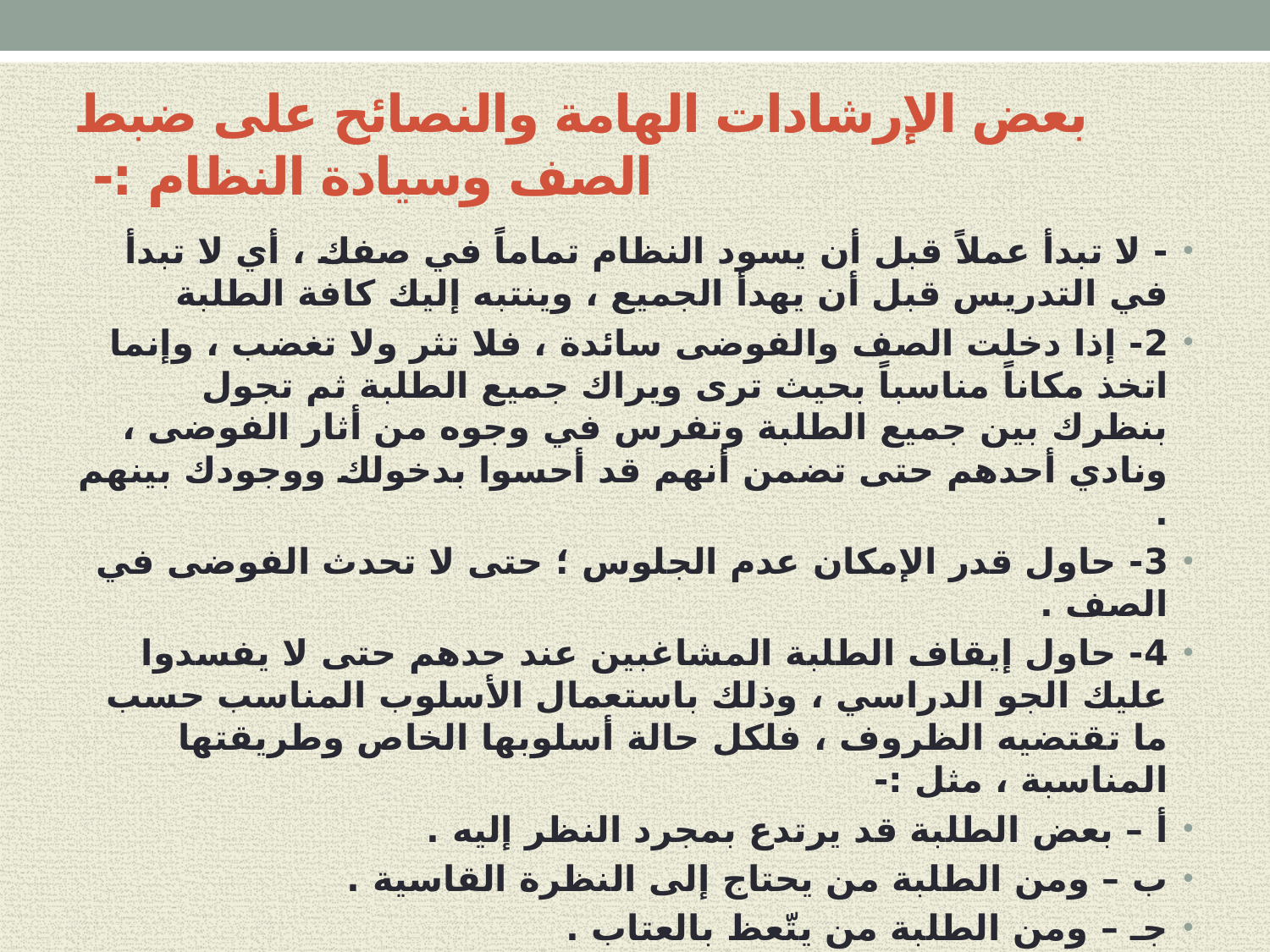

# بعض الإرشادات الهامة والنصائح على ضبط الصف وسيادة النظام :-
- لا تبدأ عملاً قبل أن يسود النظام تماماً في صفك ، أي لا تبدأ في التدريس قبل أن يهدأ الجميع ، وينتبه إليك كافة الطلبة
2- إذا دخلت الصف والفوضى سائدة ، فلا تثر ولا تغضب ، وإنما اتخذ مكاناً مناسباً بحيث ترى ويراك جميع الطلبة ثم تجول بنظرك بين جميع الطلبة وتفرس في وجوه من أثار الفوضى ، ونادي أحدهم حتى تضمن أنهم قد أحسوا بدخولك ووجودك بينهم .
3- حاول قدر الإمكان عدم الجلوس ؛ حتى لا تحدث الفوضى في الصف .
4- حاول إيقاف الطلبة المشاغبين عند حدهم حتى لا يفسدوا عليك الجو الدراسي ، وذلك باستعمال الأسلوب المناسب حسب ما تقتضيه الظروف ، فلكل حالة أسلوبها الخاص وطريقتها المناسبة ، مثل :-
أ – بعض الطلبة قد يرتدع بمجرد النظر إليه .
ب – ومن الطلبة من يحتاج إلى النظرة القاسية .
جـ – ومن الطلبة من يتّعظ بالعتاب .
د – ومن الطلبة من لا يرتدع إلا بالعقاب : بدءاً من التوقيف في مكانه في الصف ، أو التوقيف أما زملائه ووجه للحائط ، مروراً بطرده وحرمانه من الحصة وإرساله للمشرف الاجتماعي أو مدير المدرسة – وهذه الخطوة لا تقدم عليها إلا إذا ضاقت عليك السبل ، ولا تكتفي بطرده من الفصل فقط ، بل لابد أن ترسله إلى المشرف ، لأنه إن خرج من الفصل أخذ بالتجوال بين الفصول وربما قام بالتشويش على باقي المدرسين في الفصول الأخرى .. وبهذا تكون قد أفسدت على غيرك دون قصد - ، حتى يتم الاتصال بولي أمره لتوقيفه عند حده ، وانتهاء بالعقاب البدني التي قد توقعه إدارة المدرسة ، أو طرده من المدرسة جزئياً لبعض الوقت ، أو طرده نهائياً حتى لا يفسد غيره من الطلبة .